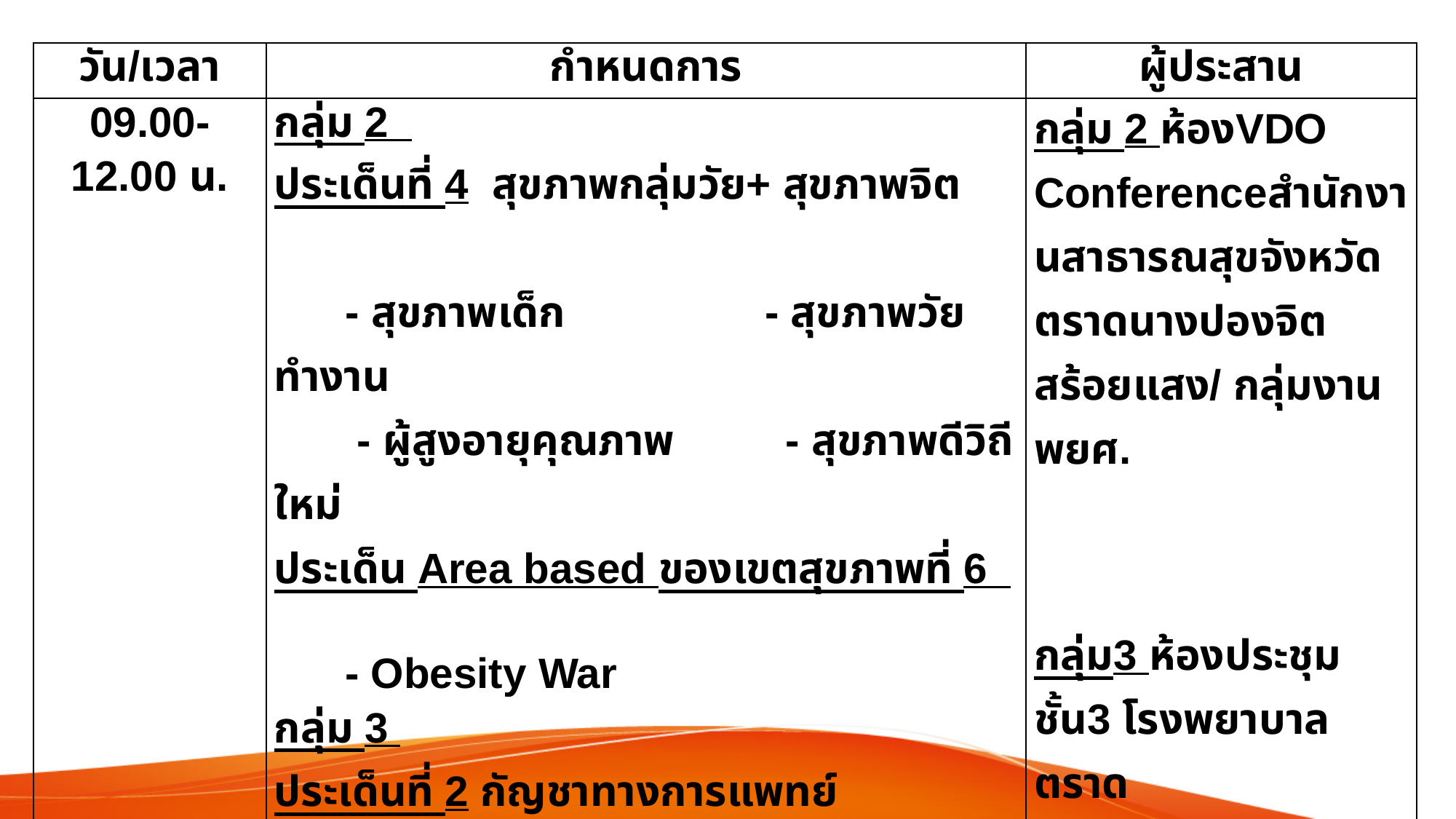

| วัน/เวลา | กำหนดการ | ผู้ประสาน |
| --- | --- | --- |
| 09.00-12.00 น. | กลุ่ม 2 ประเด็นที่ 4 สุขภาพกลุ่มวัย+ สุขภาพจิต - สุขภาพเด็ก - สุขภาพวัยทำงาน - ผู้สูงอายุคุณภาพ - สุขภาพดีวิถีใหม่ ประเด็น Area based ของเขตสุขภาพที่ 6 - Obesity War กลุ่ม 3 ประเด็นที่ 2 กัญชาทางการแพทย์ - การจัดบริการคลินิกกัญชาทางการแพทย์ ประเด็นที่ 5 ลดแออัดลดรอคอยลดป่วย ลดตาย - service plan (สาขาหัวใจและหลอดเลือด, trauma, cancer,newborn, Intermediate Care (IMC) ประเด็น Innovative Healthcare - Telemedicine คลินิกศัลยกรรม โรงพยาบาลตราด | กลุ่ม 2 ห้องVDO Conferenceสำนักงานสาธารณสุขจังหวัดตราดนางปองจิต สร้อยแสง/ กลุ่มงาน พยศ. กลุ่ม3 ห้องประชุมชั้น3 โรงพยาบาลตราด นางรุ่งพร เรืองอร่าม/รพ.ตราด น.ส.โสมาพัฒน์ นิรันต์พานิช/กลุ่มงาน พคร. |